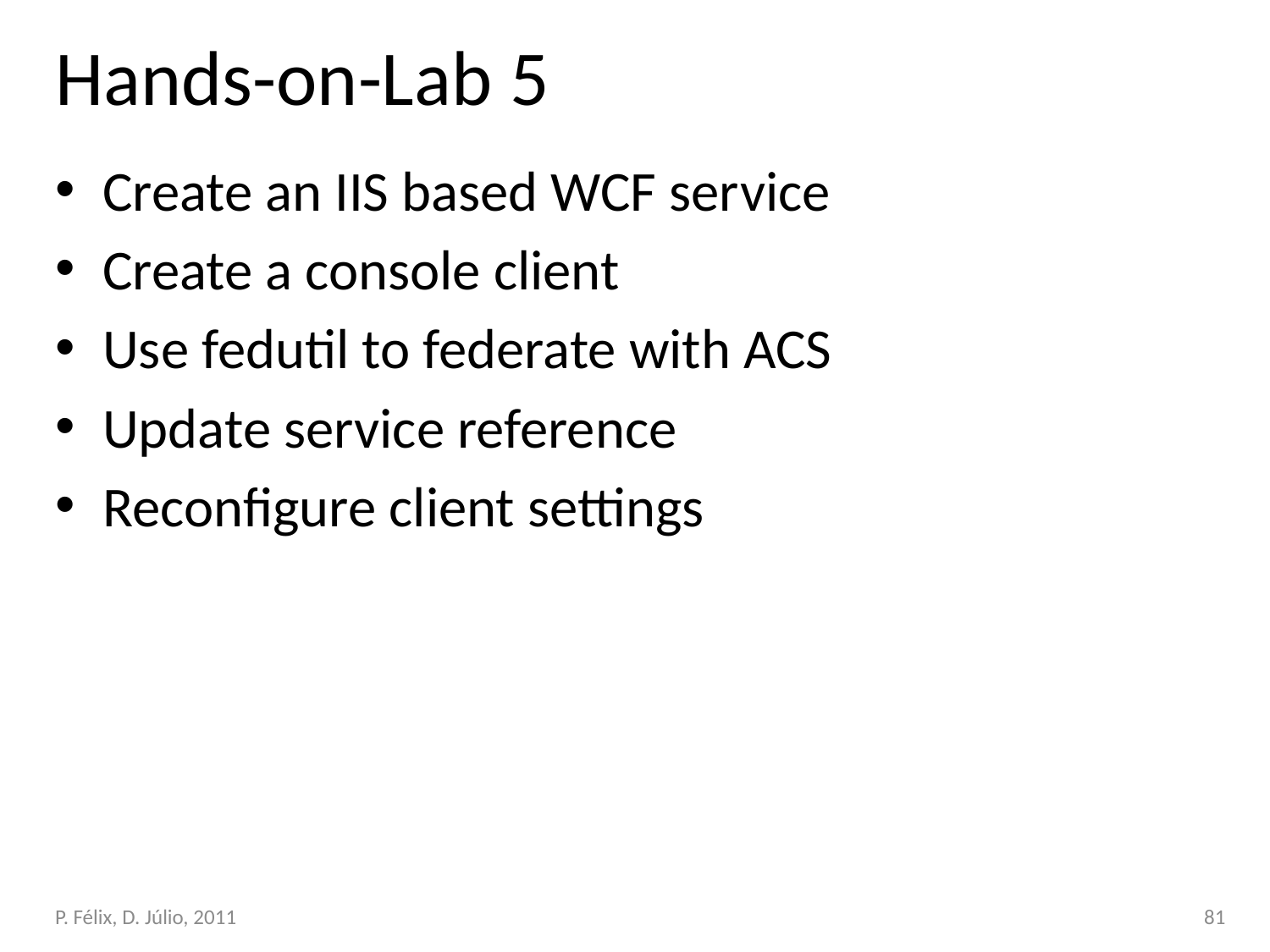

# Hands-on-Lab 5
Create an IIS based WCF service
Create a console client
Use fedutil to federate with ACS
Update service reference
Reconfigure client settings

P. Félix, D. Júlio, 2011
81